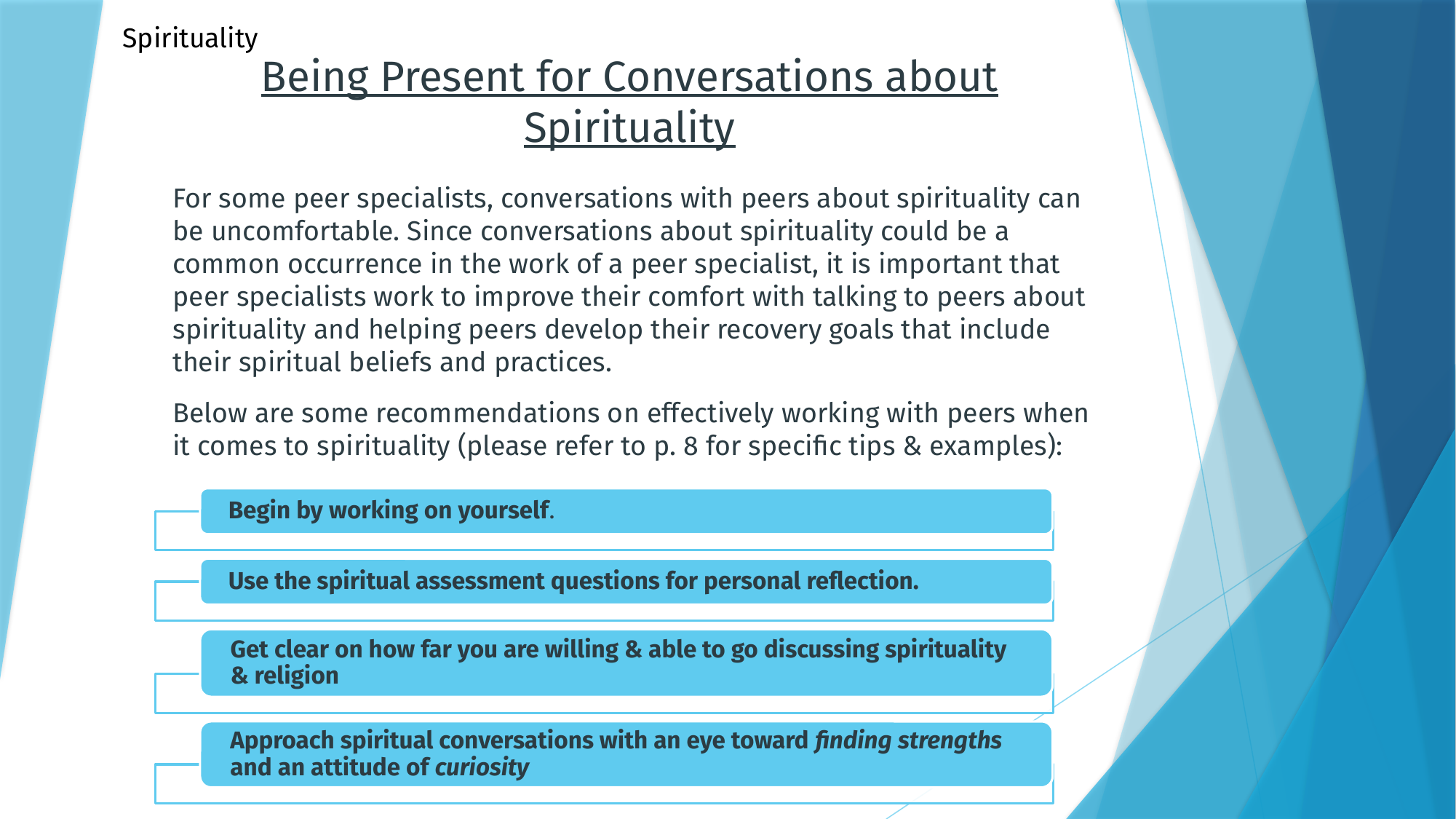

Spirituality
# Being Present for Conversations about Spirituality
For some peer specialists, conversations with peers about spirituality can be uncomfortable. Since conversations about spirituality could be a common occurrence in the work of a peer specialist, it is important that peer specialists work to improve their comfort with talking to peers about spirituality and helping peers develop their recovery goals that include their spiritual beliefs and practices.
Below are some recommendations on effectively working with peers when it comes to spirituality (please refer to p. 8 for specific tips & examples):
Begin by working on yourself.
Use the spiritual assessment questions for personal reflection.
Get clear on how far you are willing & able to go discussing spirituality & religion
Approach spiritual conversations with an eye toward finding strengths and an attitude of curiosity